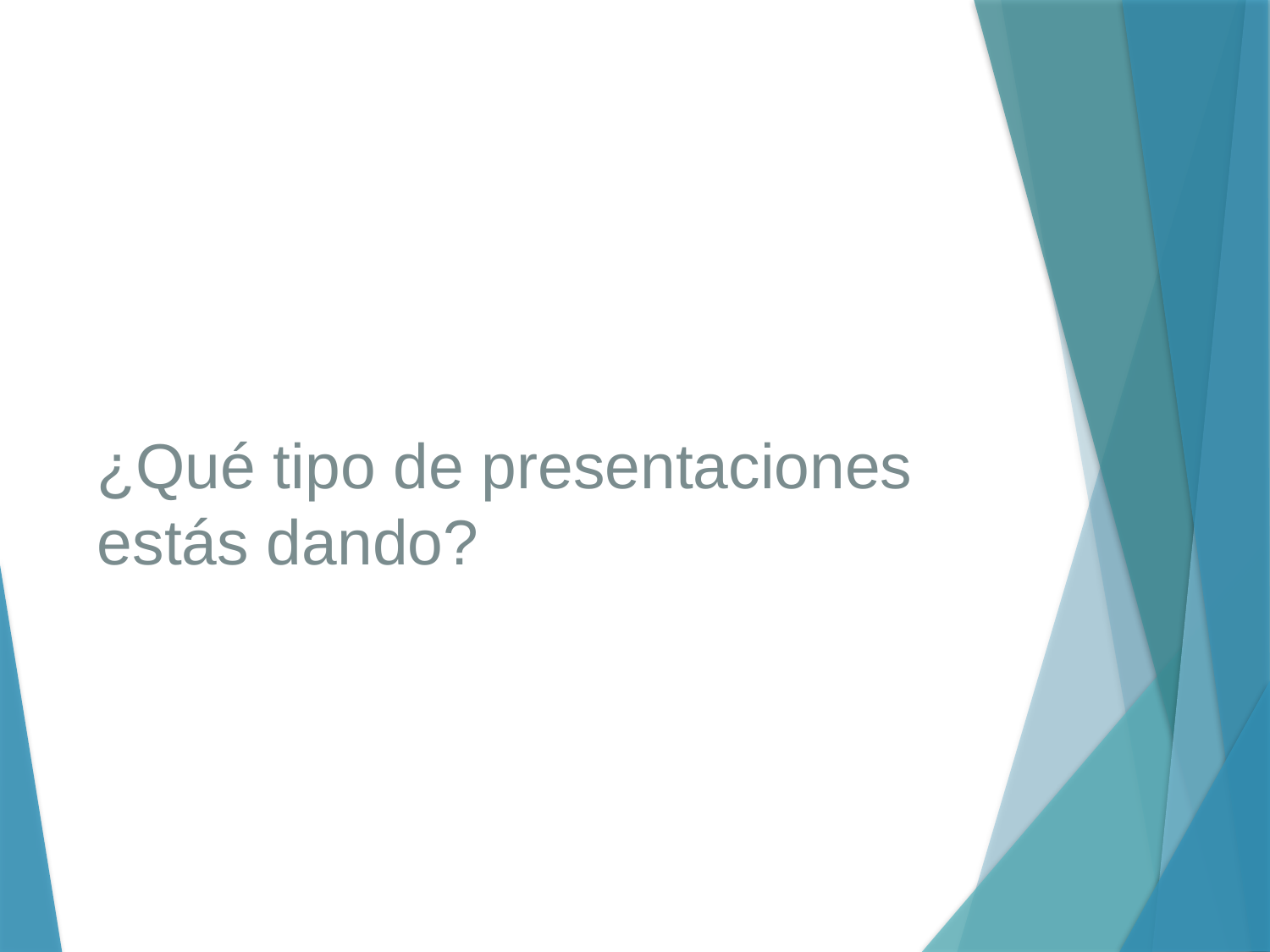

# ¿Qué tipo de presentaciones estás dando?